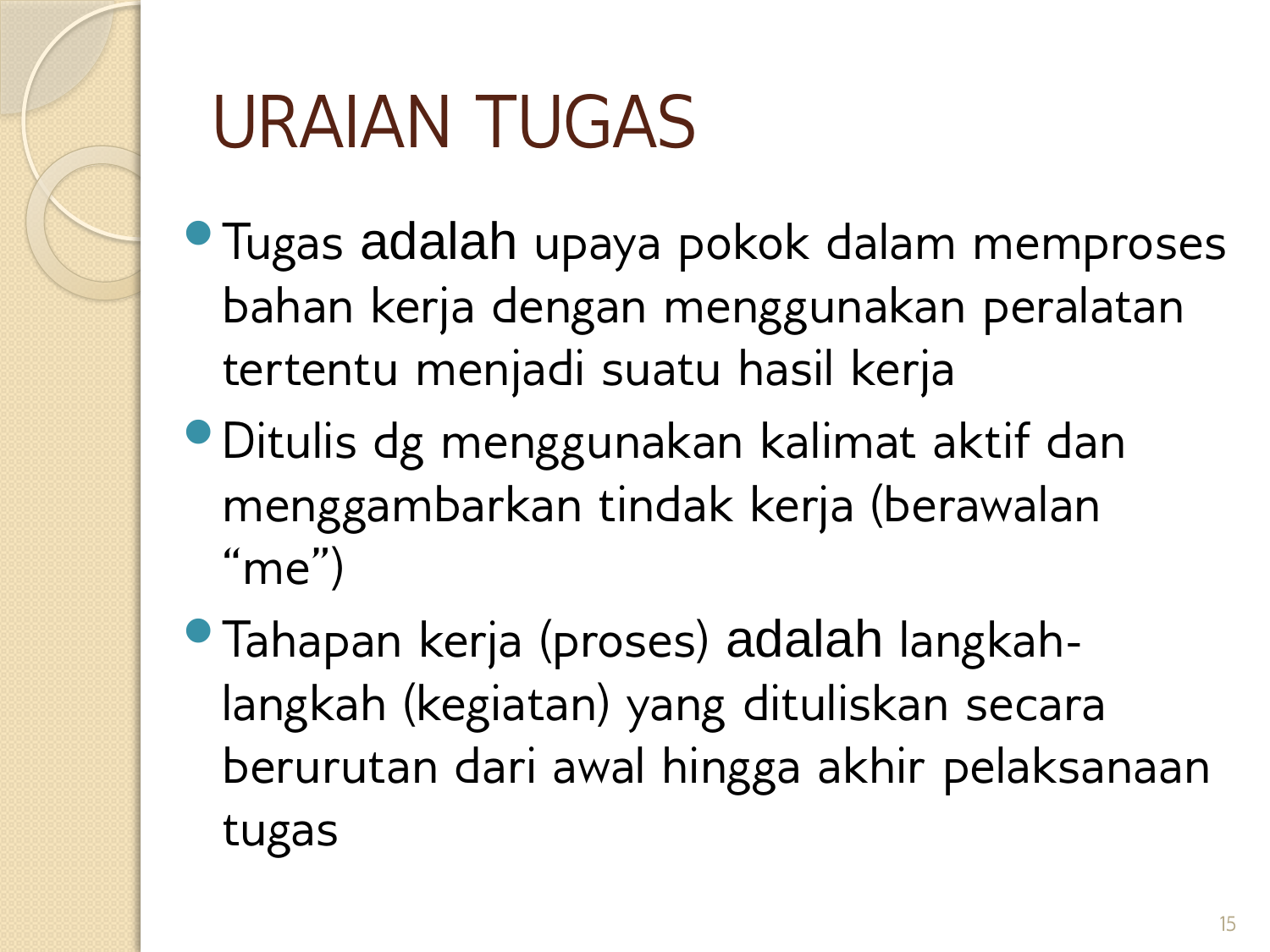

# URAIAN TUGAS
Tugas adalah upaya pokok dalam memproses bahan kerja dengan menggunakan peralatan tertentu menjadi suatu hasil kerja
Ditulis dg menggunakan kalimat aktif dan menggambarkan tindak kerja (berawalan “me”)
Tahapan kerja (proses) adalah langkah-langkah (kegiatan) yang dituliskan secara berurutan dari awal hingga akhir pelaksanaan tugas

15